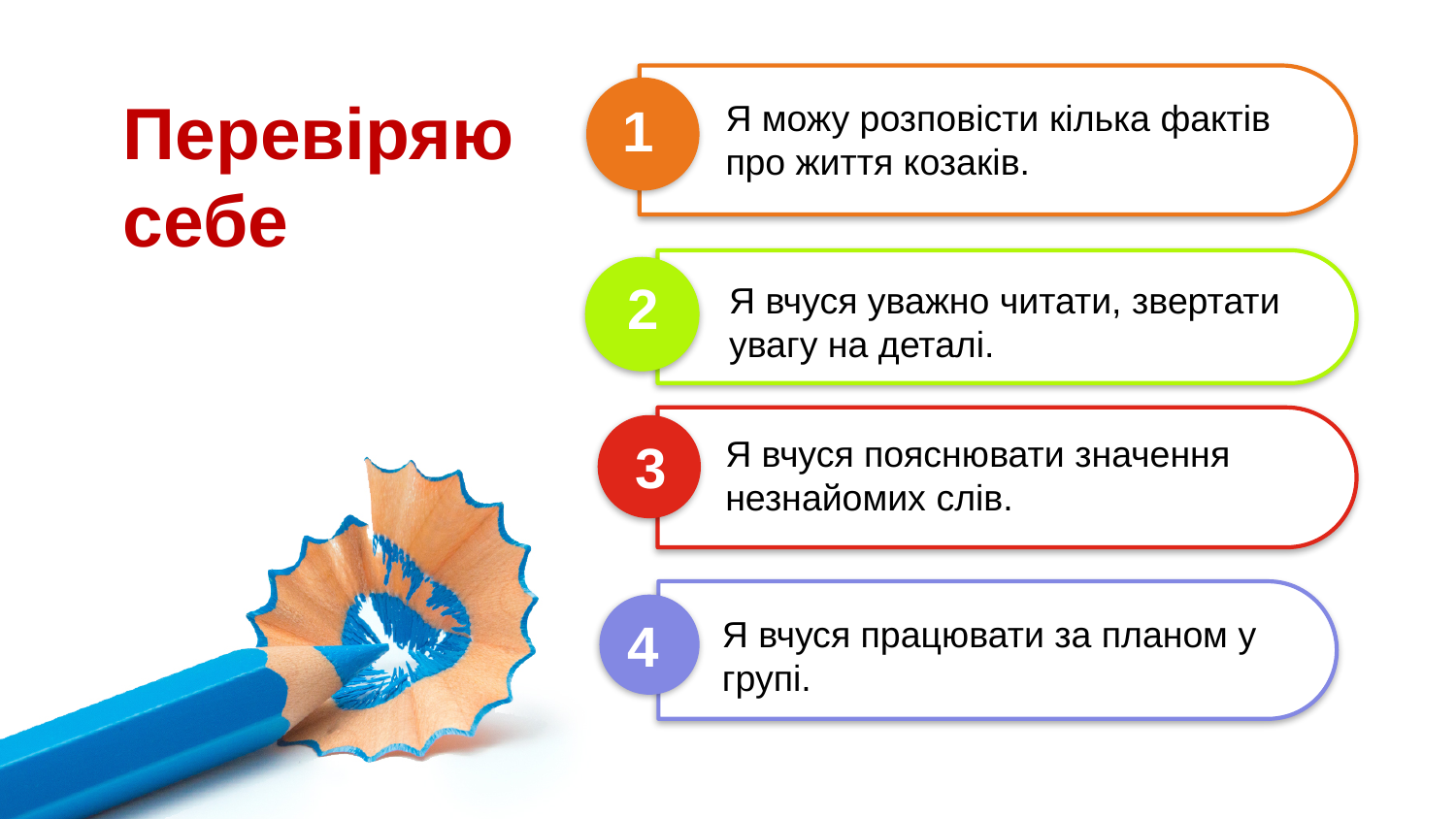

Перевіряю себе

1
Я можу розповісти кілька фактів
про життя козаків.

2
Я вчуся уважно читати, звертати
увагу на деталі.

Я вчуся пояснювати значення
незнайомих слів.
3

4
Я вчуся працювати за планом у групі.